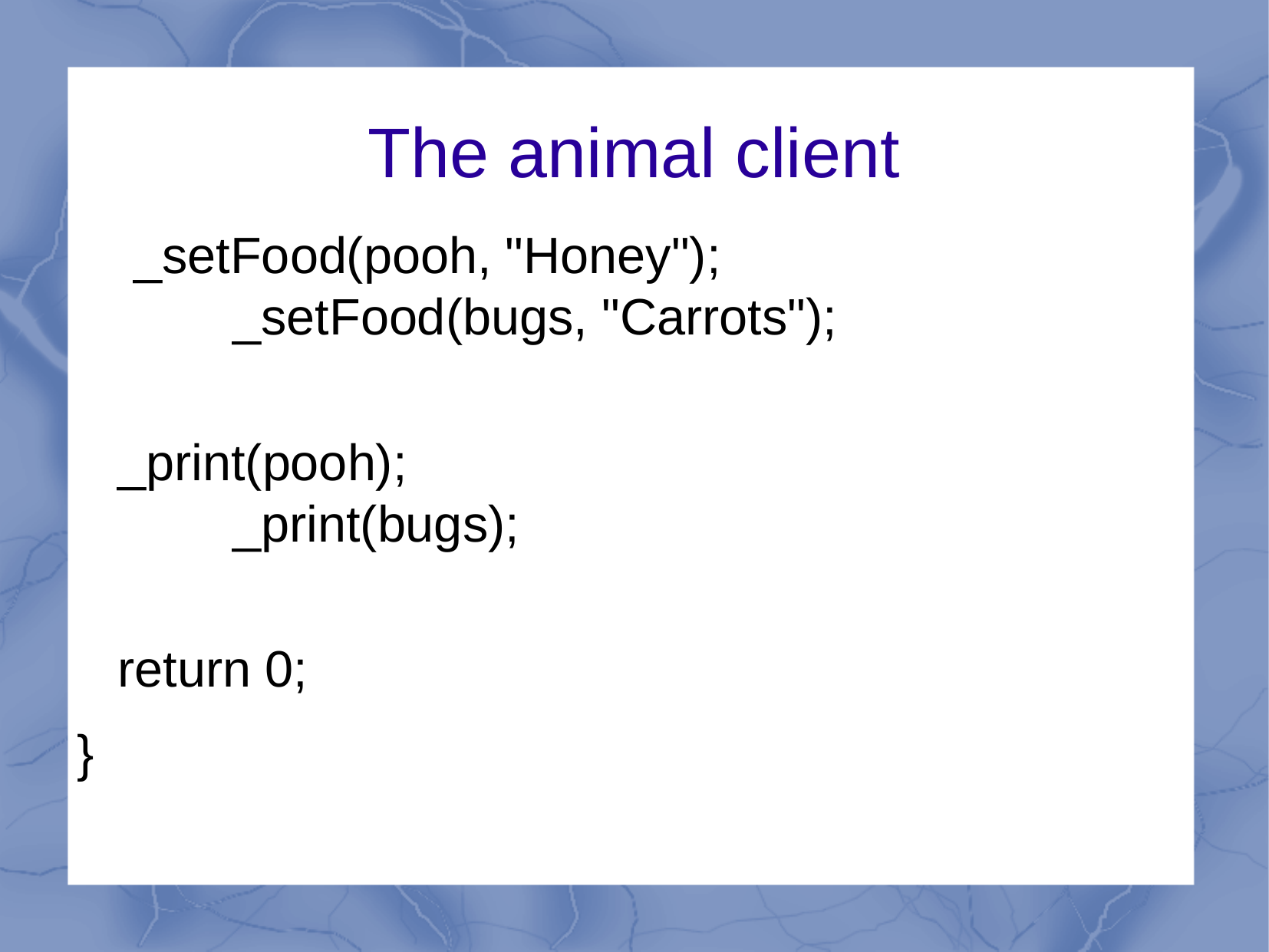

The animal client
    _setFood(pooh, "Honey");
	_setFood(bugs, "Carrots");
	_print(pooh);
	_print(bugs);
	return 0;
}